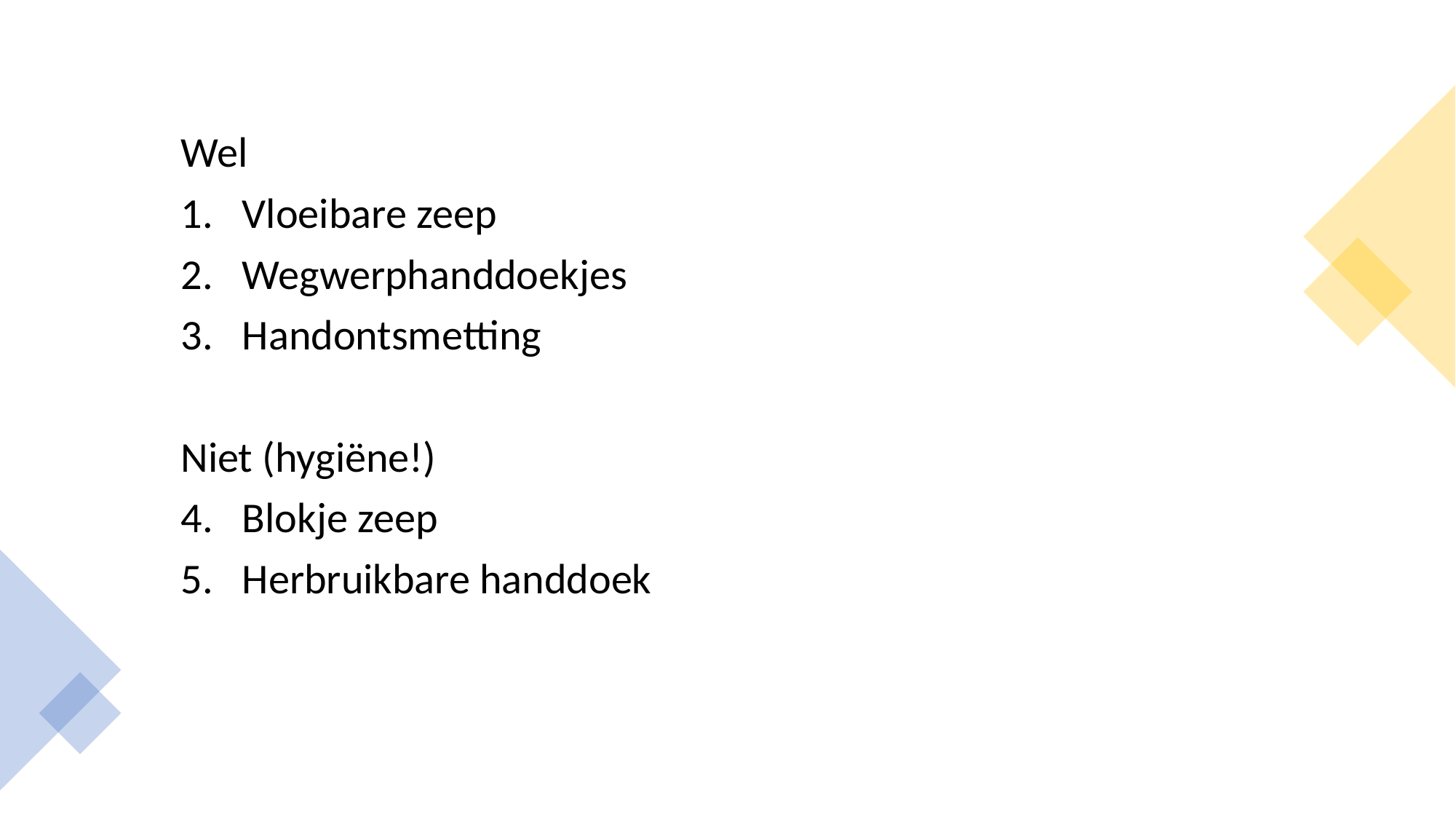

Wel
Vloeibare zeep
Wegwerphanddoekjes
Handontsmetting

Niet (hygiëne!)
Blokje zeep
Herbruikbare handdoek